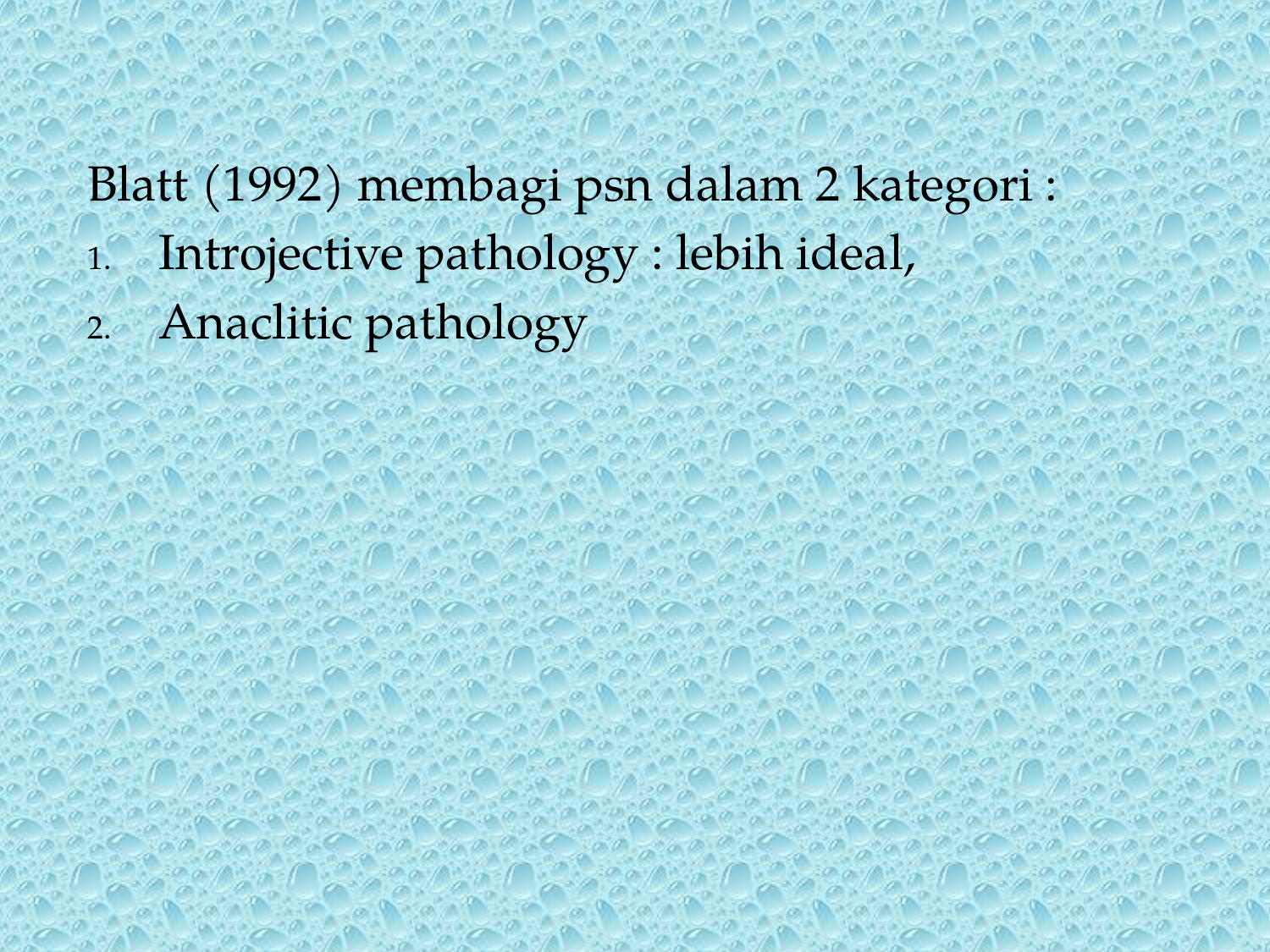

Blatt (1992) membagi psn dalam 2 kategori :
Introjective pathology : lebih ideal,
Anaclitic pathology